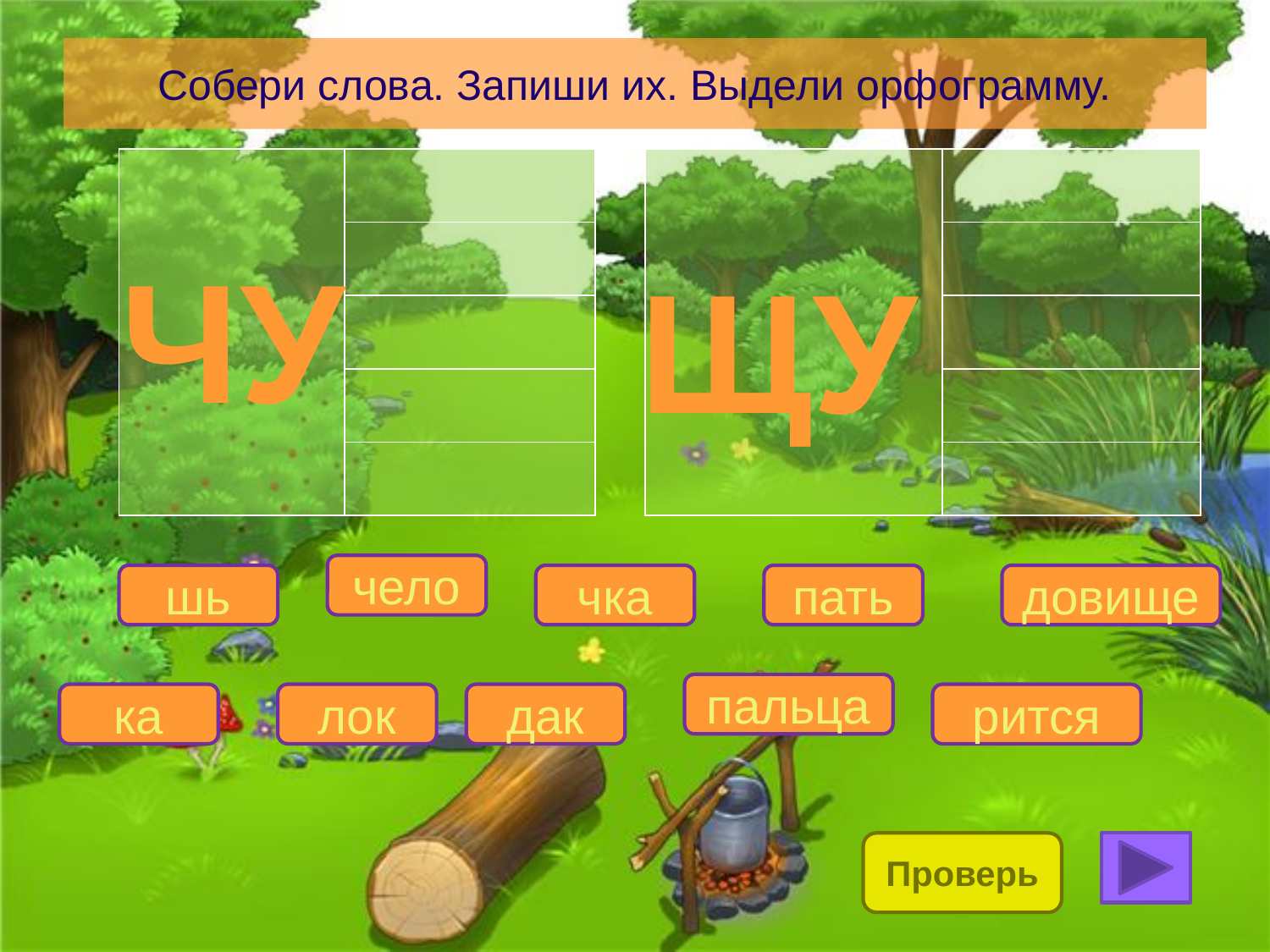

# Собери слова. Запиши их. Выдели орфограмму.
|  |  |
| --- | --- |
|  |  |
|  |  |
|  |  |
|  |  |
|  |  |
| --- | --- |
|  |  |
|  |  |
|  |  |
|  |  |
ЧУ
ЩУ
чело
шь
чка
пать
довище
пальца
ка
лок
дак
рится
Проверь